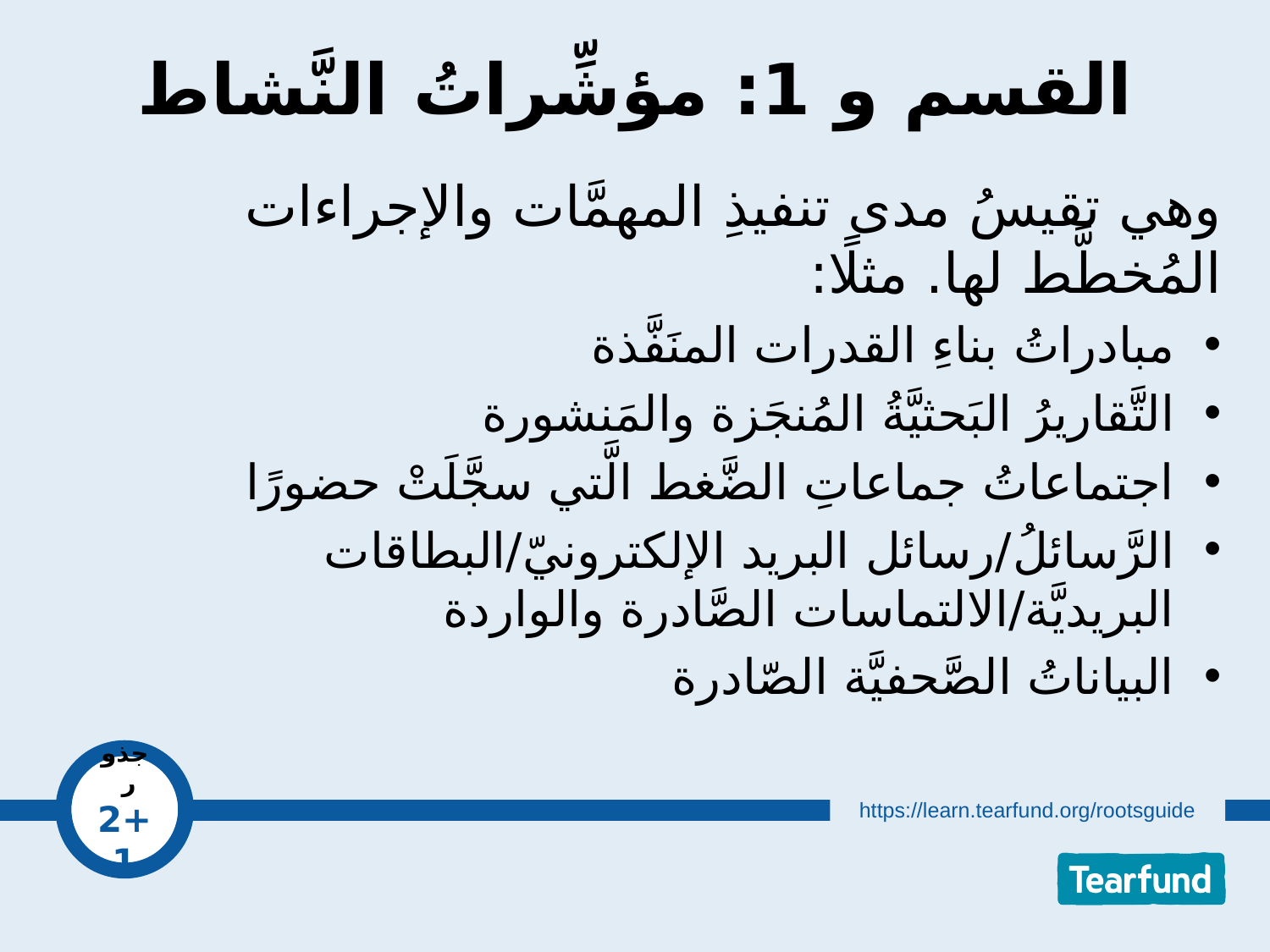

# القسم و 1: مؤشِّراتُ النَّشاط
وهي تقيسُ مدى تنفيذِ المهمَّات والإجراءات المُخطَّط لها. مثلًا:
مبادراتُ بناءِ القدرات المنَفَّذة
التَّقاريرُ البَحثيَّةُ المُنجَزة والمَنشورة
اجتماعاتُ جماعاتِ الضَّغط الَّتي سجَّلَتْ حضورًا
الرَّسائلُ/رسائل البريد الإلكترونيّ/البطاقات البريديَّة/الالتماسات الصَّادرة والواردة
البياناتُ الصَّحفيَّة الصّادرة